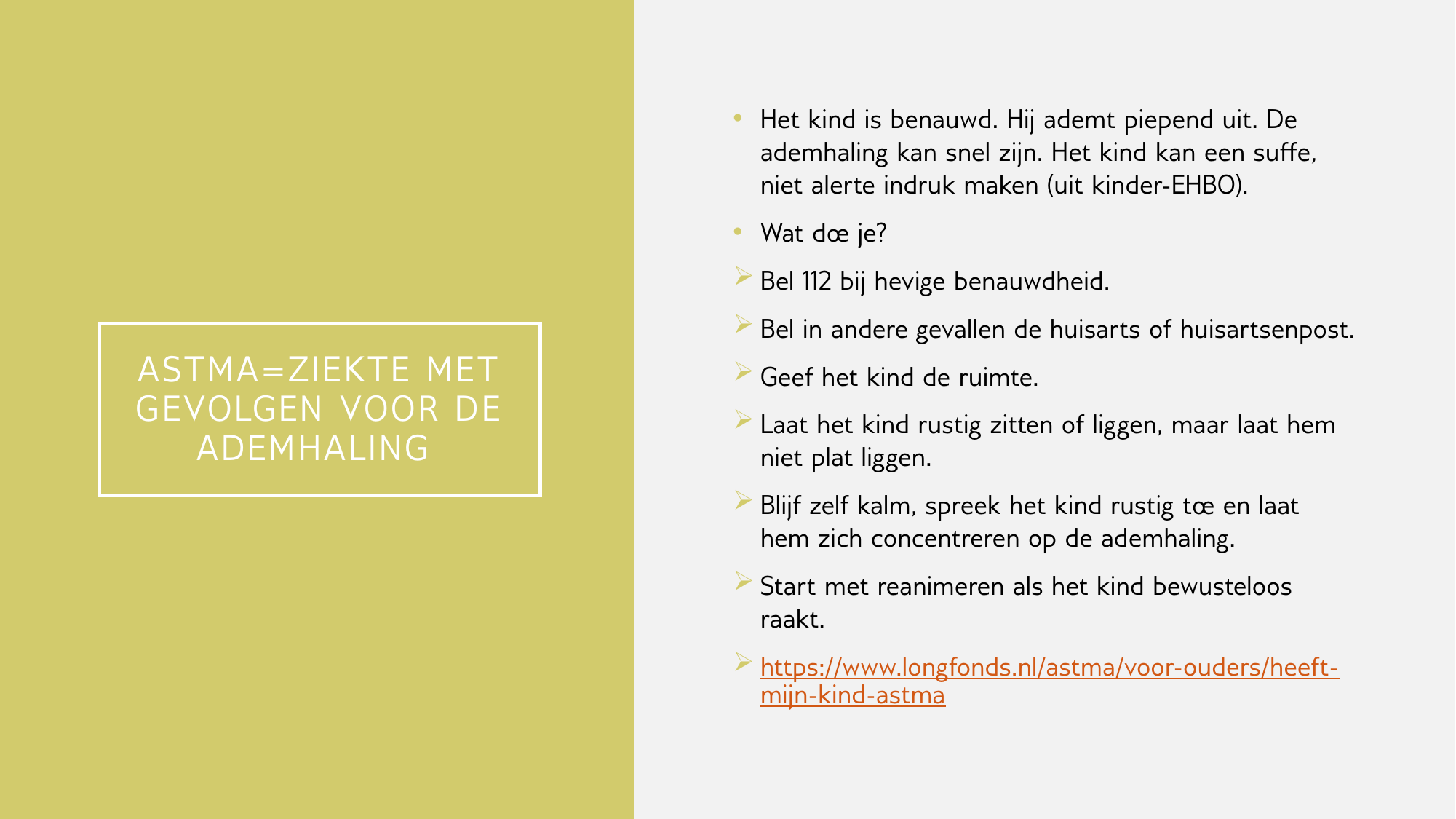

Het kind is benauwd. Hij ademt piepend uit. De ademhaling kan snel zijn. Het kind kan een suffe, niet alerte indruk maken (uit kinder-EHBO).
Wat doe je?
Bel 112 bij hevige benauwdheid.
Bel in andere gevallen de huisarts of huisartsenpost.
Geef het kind de ruimte.
Laat het kind rustig zitten of liggen, maar laat hem niet plat liggen.
Blijf zelf kalm, spreek het kind rustig toe en laat hem zich concentreren op de ademhaling.
Start met reanimeren als het kind bewusteloos raakt.
https://www.longfonds.nl/astma/voor-ouders/heeft-mijn-kind-astma

# Astma=ziekte met gevolgen voor de ademhaling